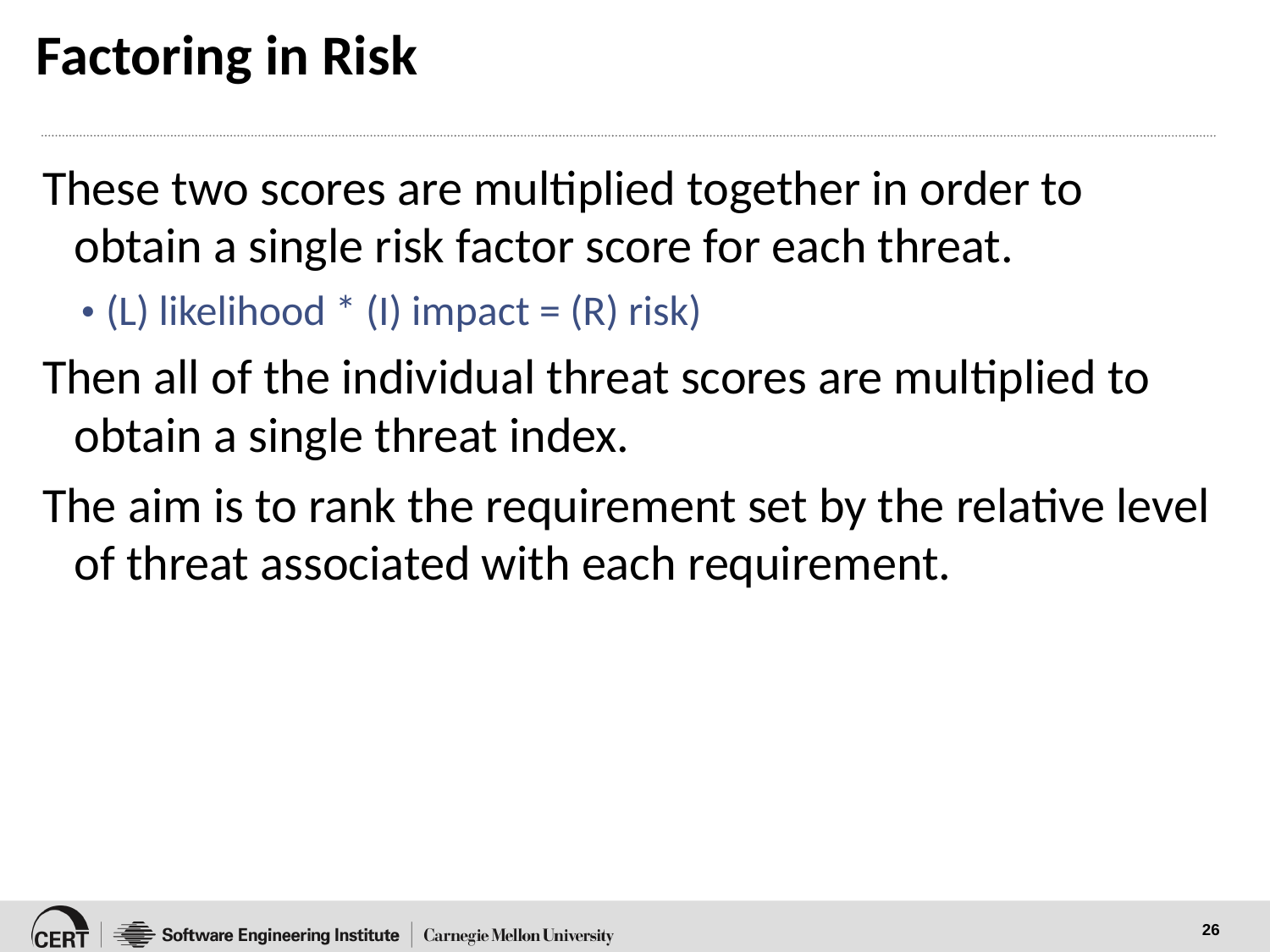

# Factoring in Risk
These two scores are multiplied together in order to obtain a single risk factor score for each threat.
(L) likelihood * (I) impact = (R) risk)
Then all of the individual threat scores are multiplied to obtain a single threat index.
The aim is to rank the requirement set by the relative level of threat associated with each requirement.